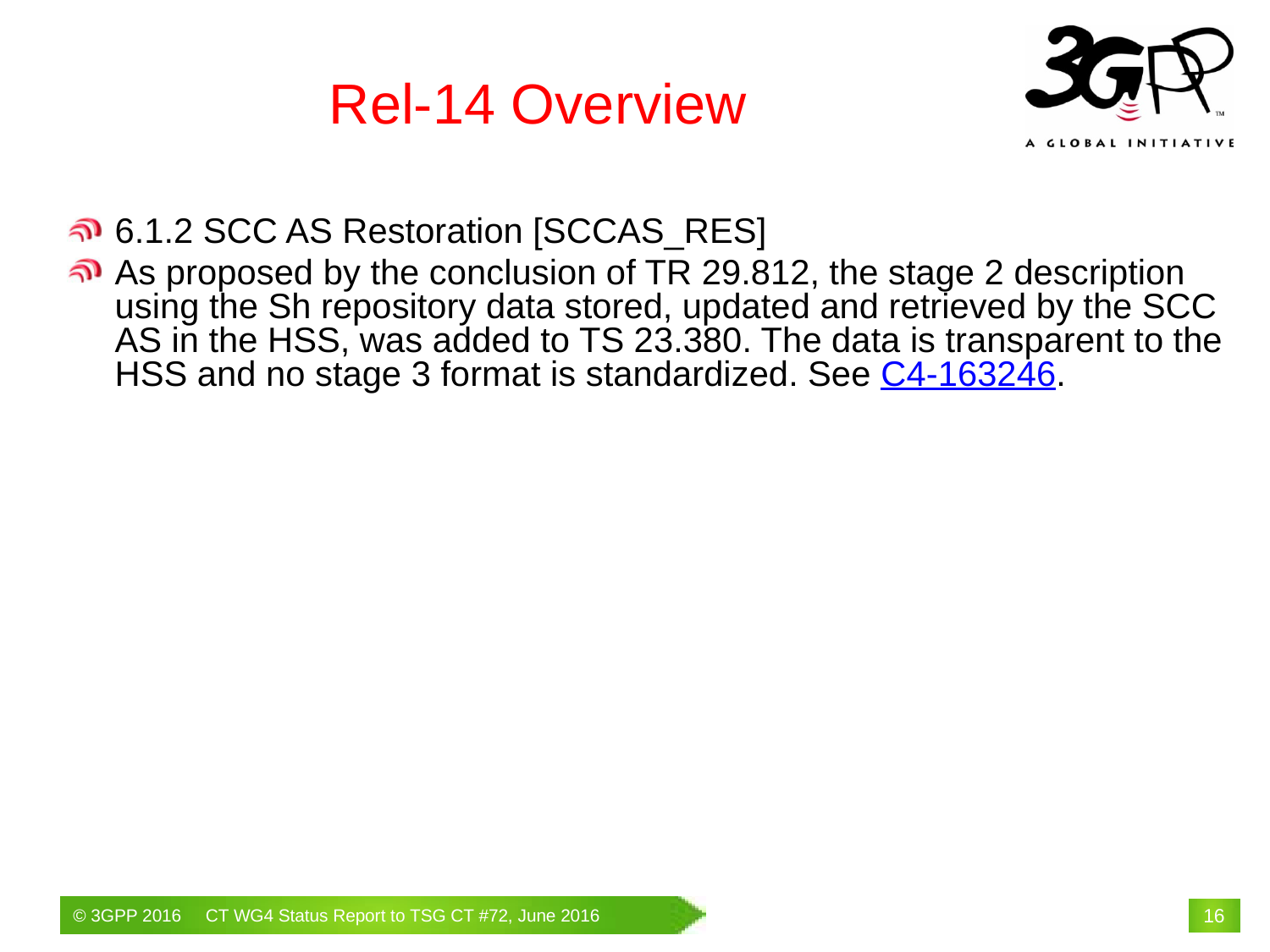

# Rel-14 Overview
6.1.2 SCC AS Restoration [SCCAS_RES]
As proposed by the conclusion of TR 29.812, the stage 2 description using the Sh repository data stored, updated and retrieved by the SCC AS in the HSS, was added to TS 23.380. The data is transparent to the HSS and no stage 3 format is standardized. See C4-163246.